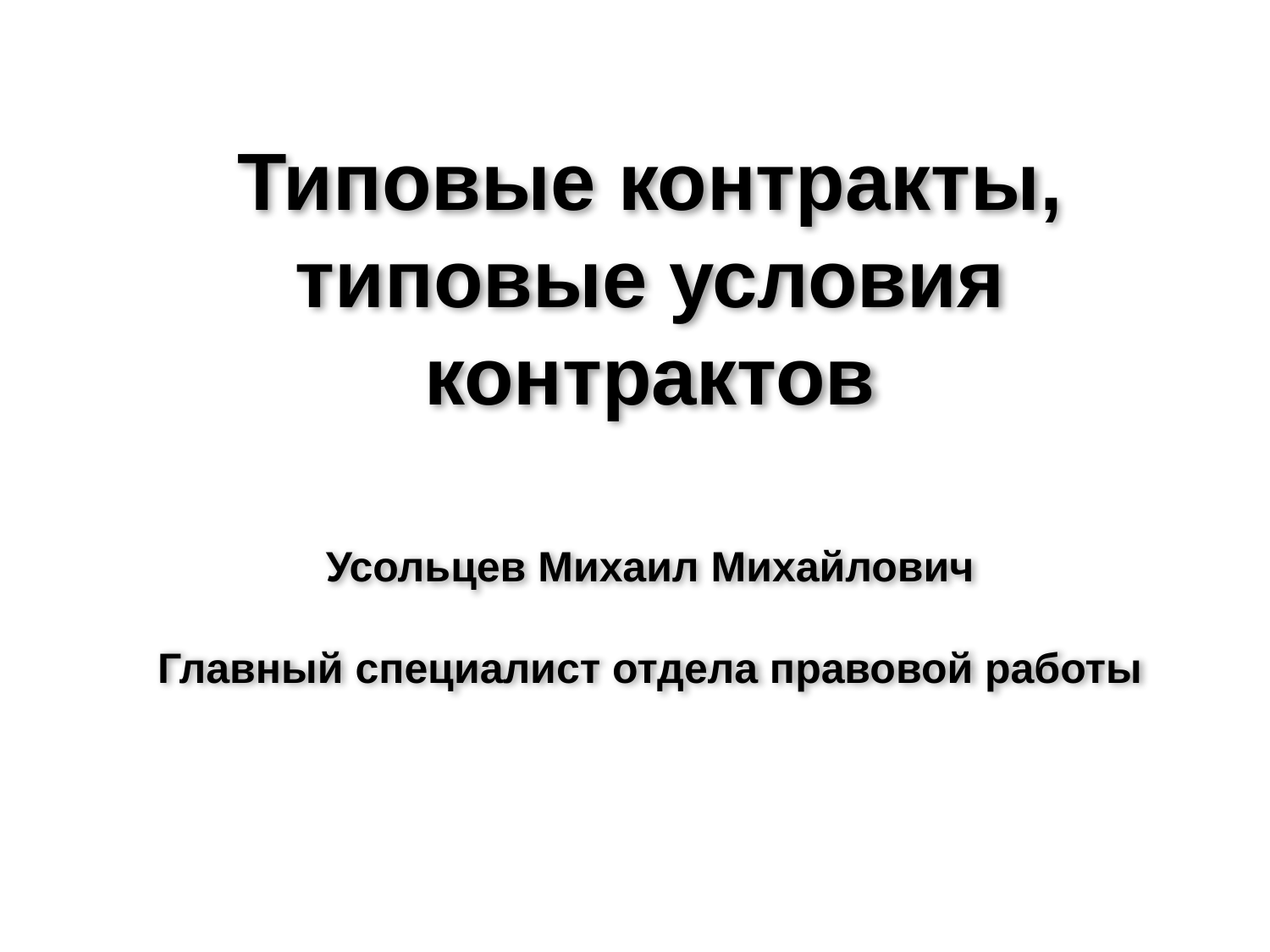

Типовые контракты, типовые условия контрактов

Усольцев Михаил Михайлович

Главный специалист отдела правовой работы